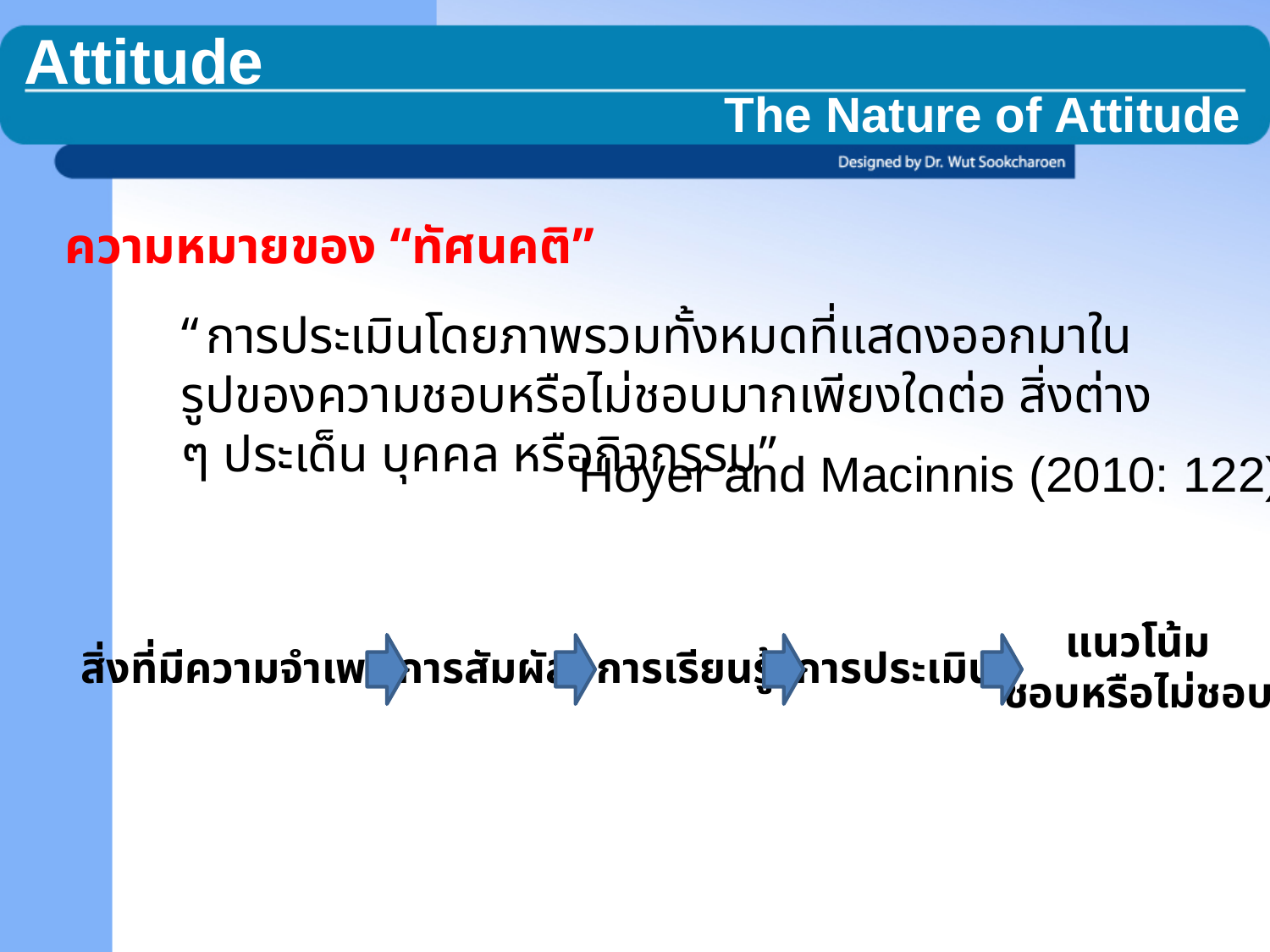

Attitude
The Nature of Attitude
ความหมายของ “ทัศนคติ”
“การประเมินโดยภาพรวมทั้งหมดที่แสดงออกมาในรูปของความชอบหรือไม่ชอบมากเพียงใดต่อ สิ่งต่าง ๆ ประเด็น บุคคล หรือกิจกรรม”
Hoyer and Macinnis (2010: 122)
แนวโน้ม
ชอบหรือไม่ชอบ
สิ่งที่มีความจำเพาะ

การสัมผัส

การเรียนรู้

การประเมิน